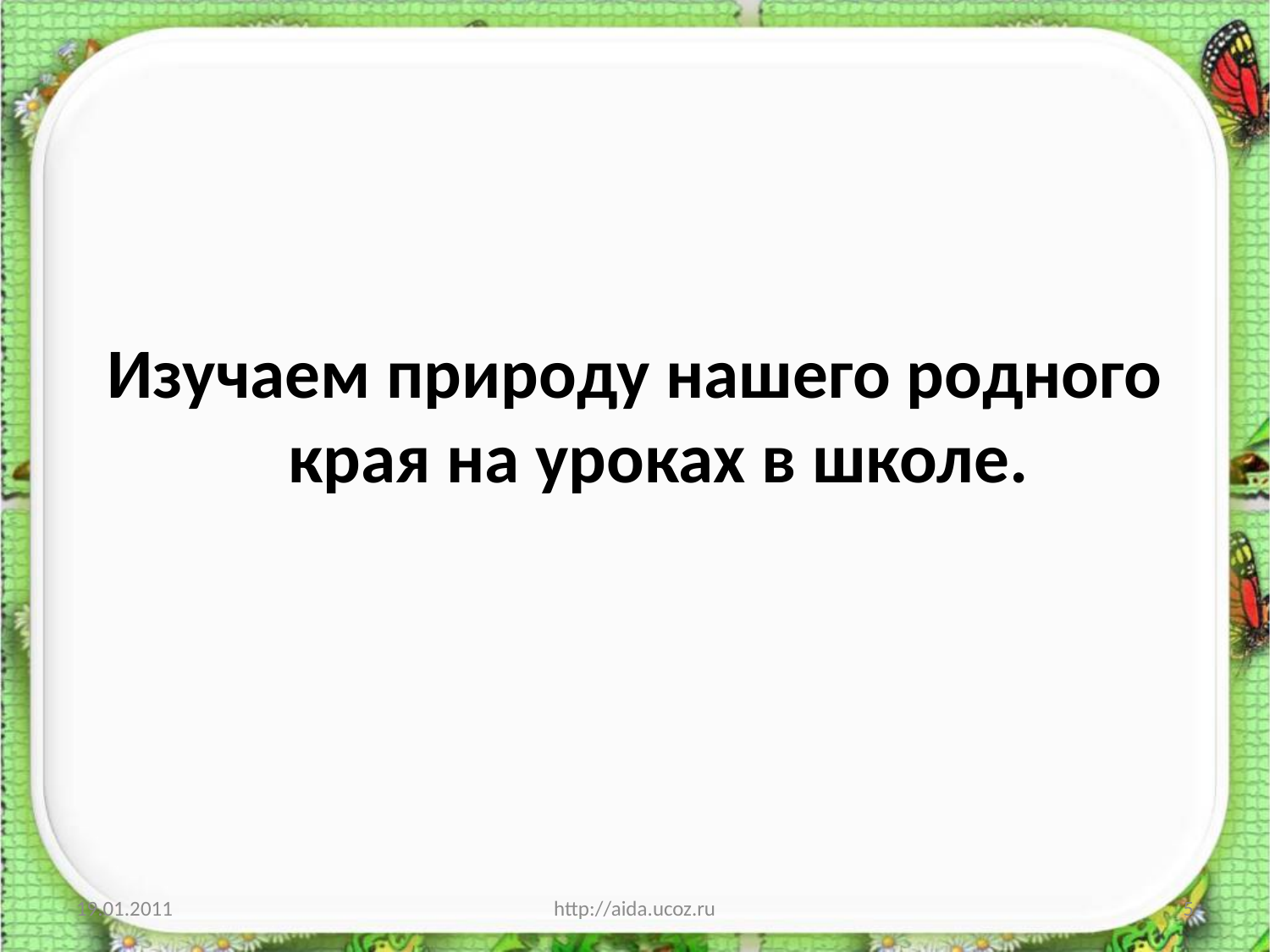

#

Изучаем природу нашего родного края на уроках в школе.
19.01.2011
http://aida.ucoz.ru
5